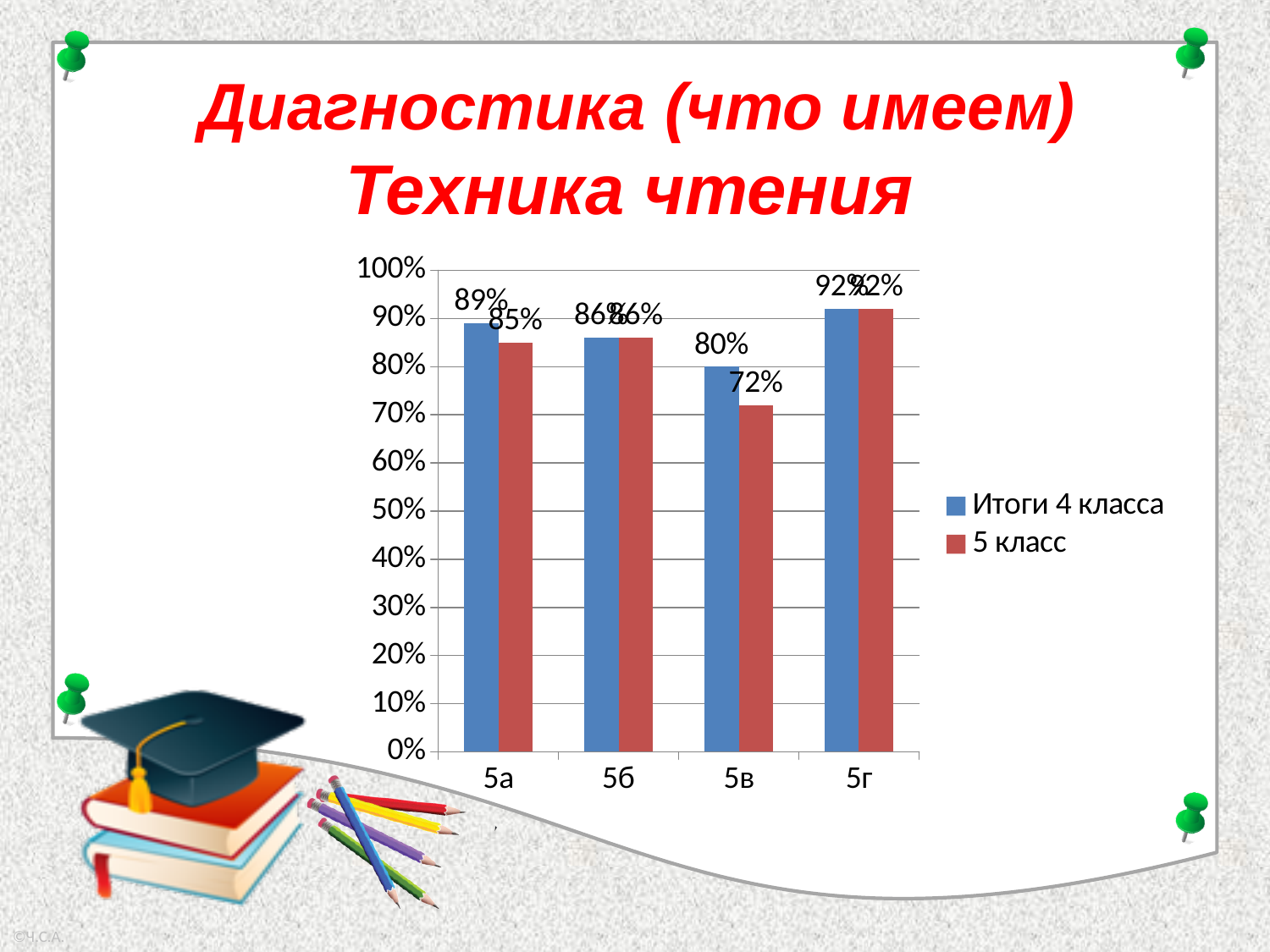

# Диагностика (что имеем)
Техника чтения

### Chart

| Category | Итоги 4 класса | 5 класс |
|---|---|---|
| 5а | 0.89 | 0.85 |
| 5б | 0.86 | 0.86 |
| 5в | 0.8 | 0.72 |
| 5г | 0.92 | 0.92 |